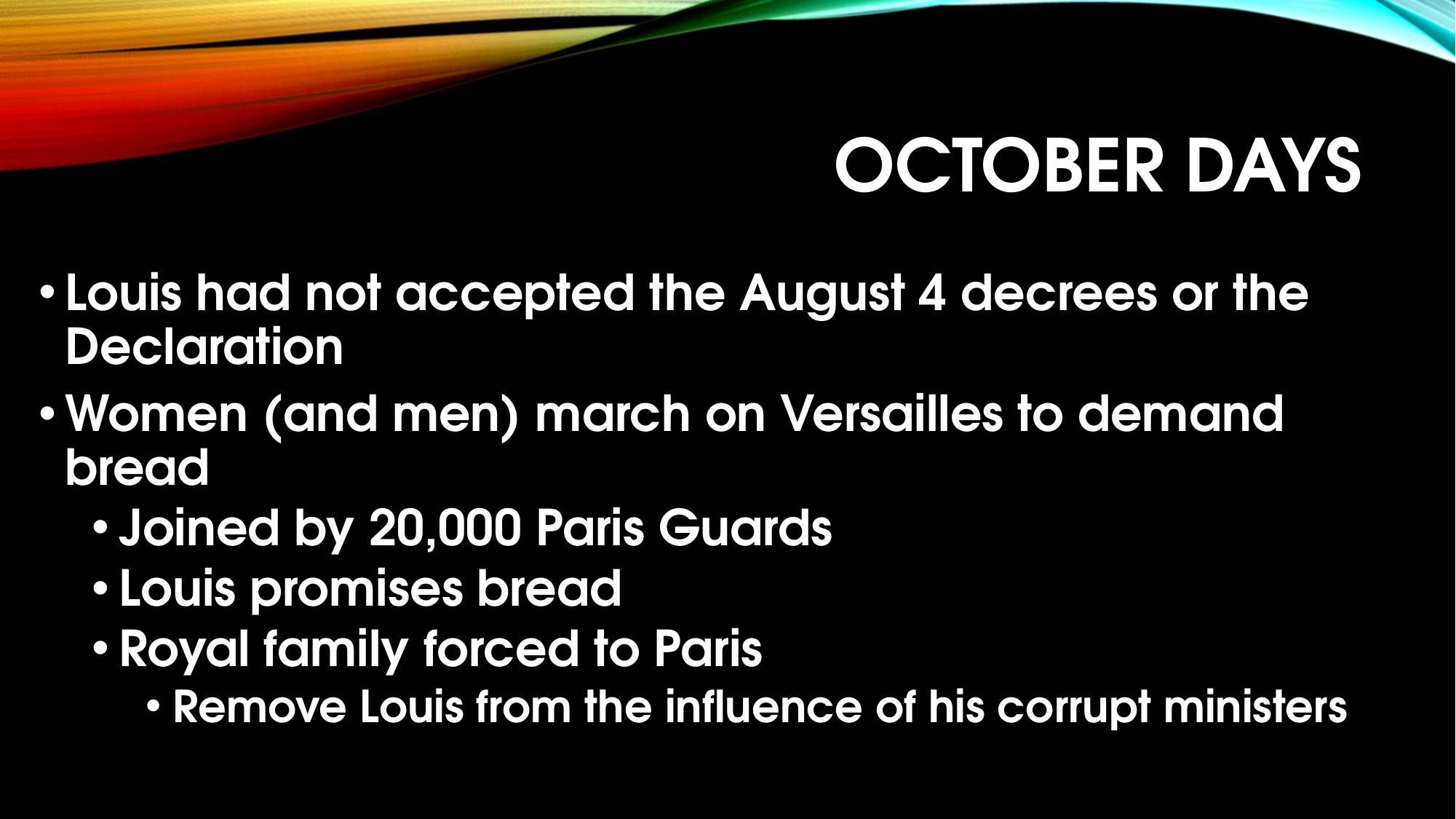

# October Days
Louis had not accepted the August 4 decrees or the Declaration
Women (and men) march on Versailles to demand bread
Joined by 20,000 Paris Guards
Louis promises bread
Royal family forced to Paris
Remove Louis from the influence of his corrupt ministers